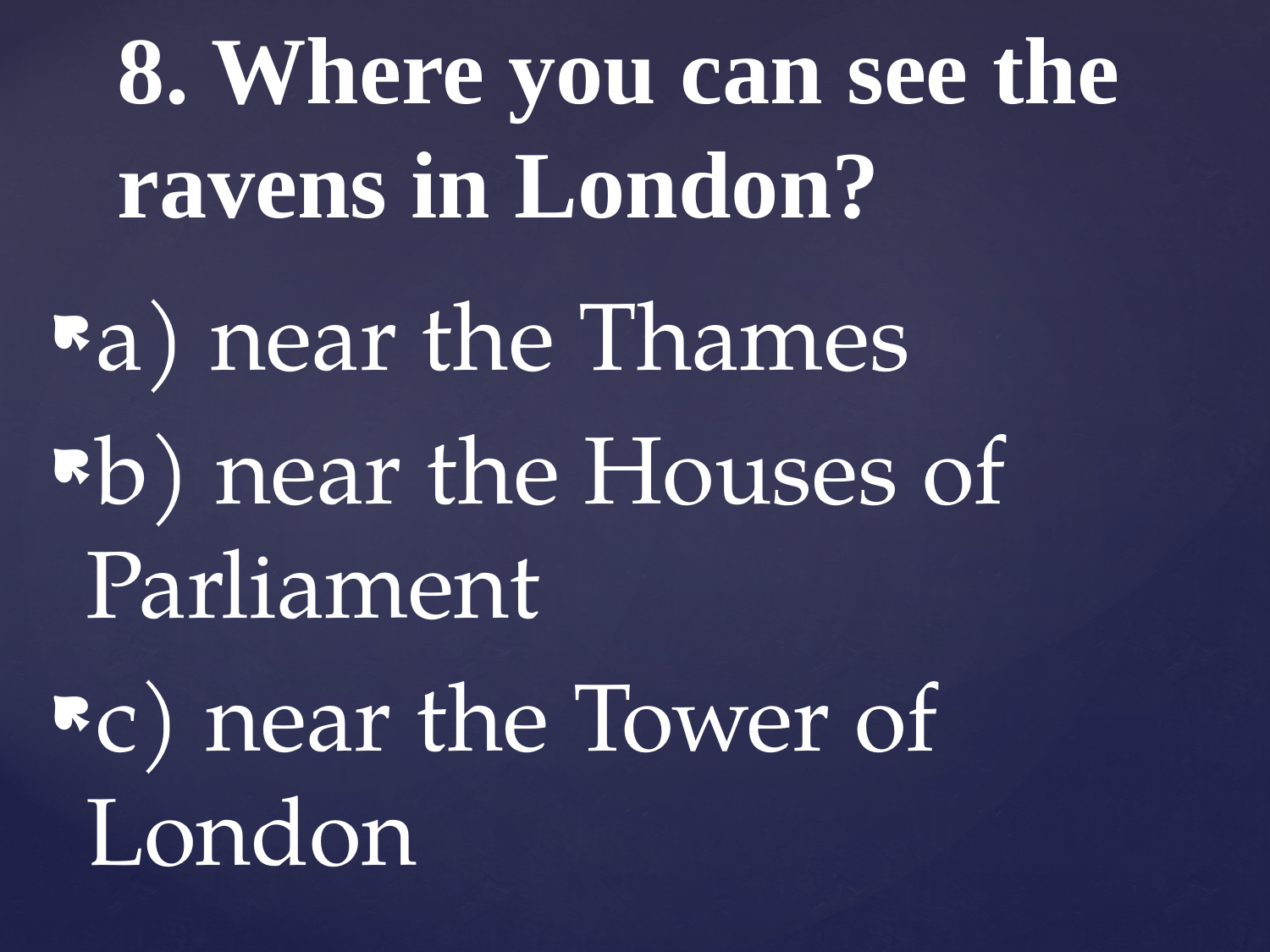

# 8. Where you can see the ravens in London?
a) near the Thames
b) near the Houses of Parliament
c) near the Tower of London